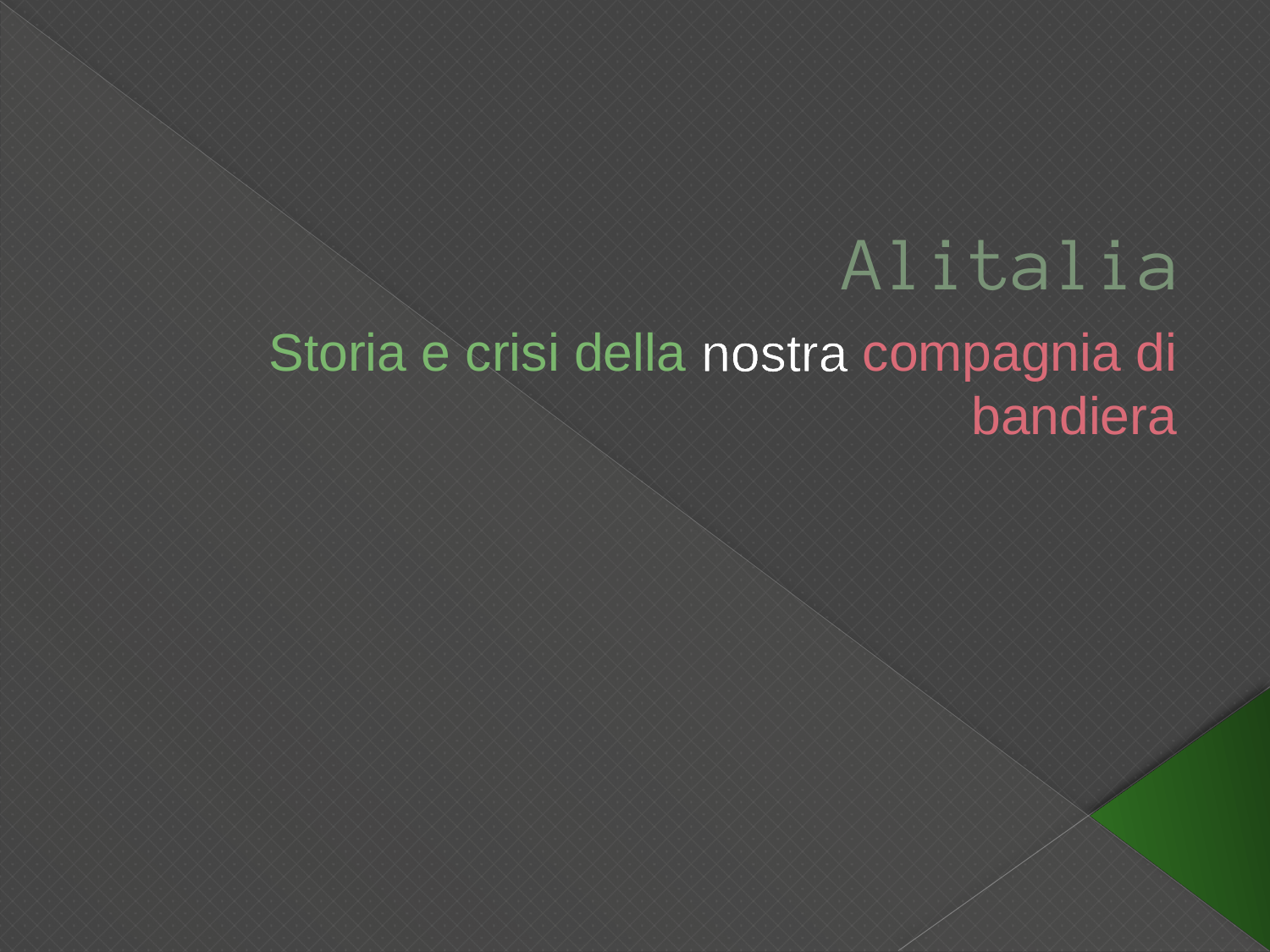

# Alitalia
Storia e crisi della nostra compagnia di bandiera